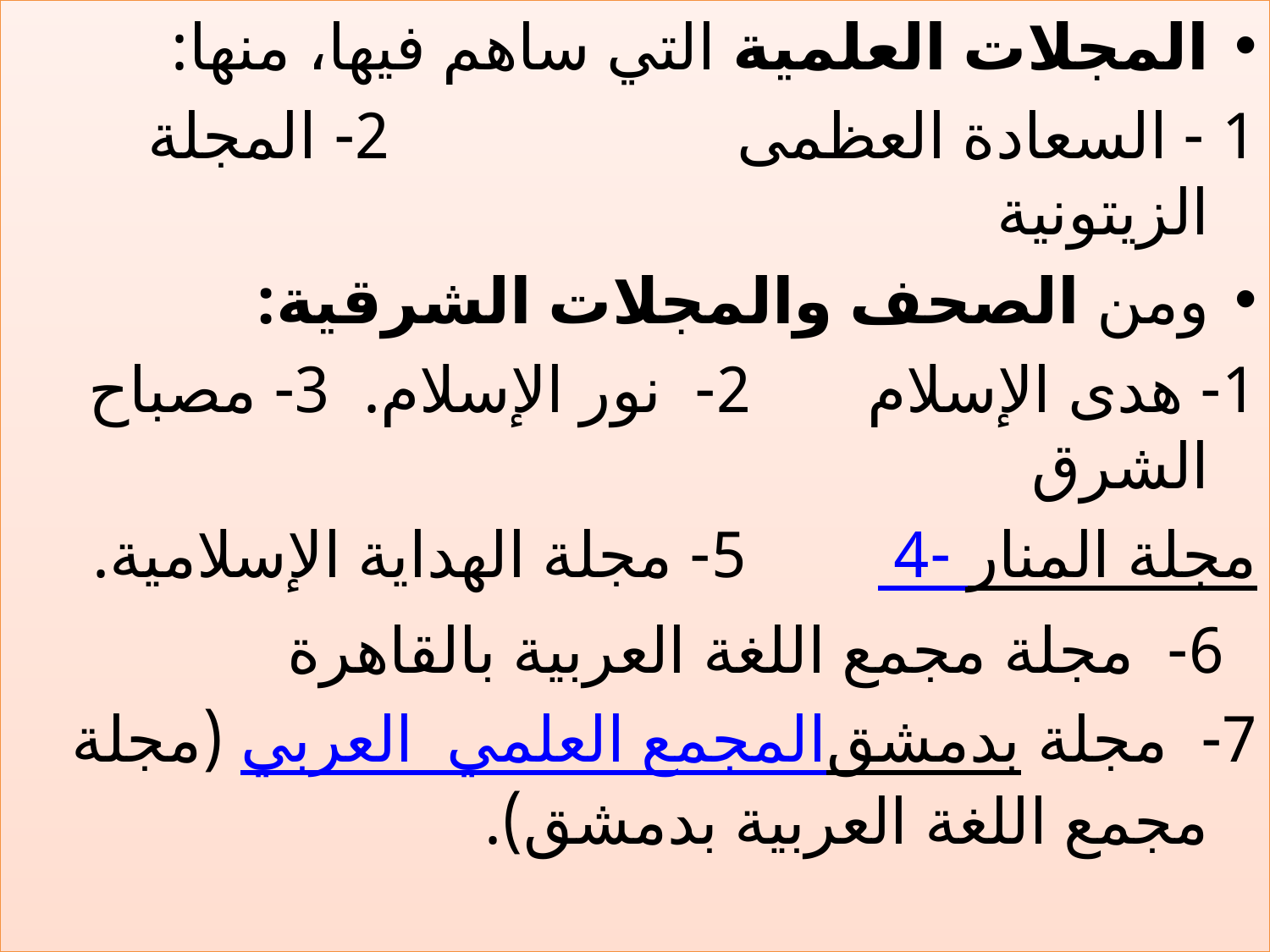

المجلات العلمية التي ساهم فيها، منها:
1 - السعادة العظمى                     2- المجلة الزيتونية
ومن الصحف والمجلات الشرقية:
1- هدى الإسلام       2-  نور الإسلام.  3- مصباح الشرق
 4- مجلة المنار        5- مجلة الهداية الإسلامية.
  6-  مجلة مجمع اللغة العربية بالقاهرة
7-  مجلة المجمع العلمي العربي بدمشق (مجلة مجمع اللغة العربية بدمشق).